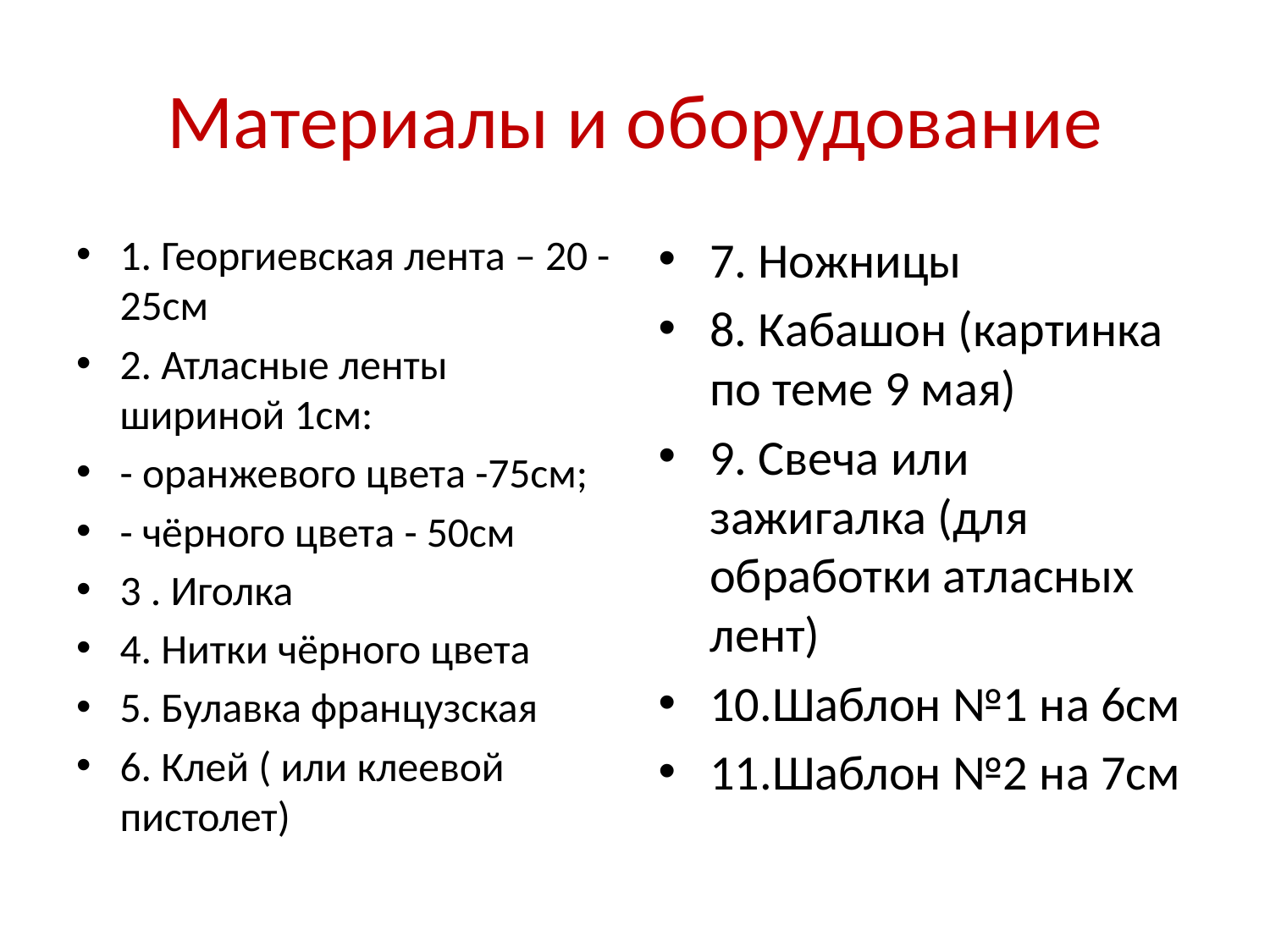

# Материалы и оборудование
1. Георгиевская лента – 20 - 25см
2. Атласные ленты шириной 1см:
- оранжевого цвета -75см;
- чёрного цвета - 50см
3 . Иголка
4. Нитки чёрного цвета
5. Булавка французская
6. Клей ( или клеевой пистолет)

7. Ножницы
8. Кабашон (картинка по теме 9 мая)
9. Свеча или зажигалка (для обработки атласных лент)
10.Шаблон №1 на 6см
11.Шаблон №2 на 7см